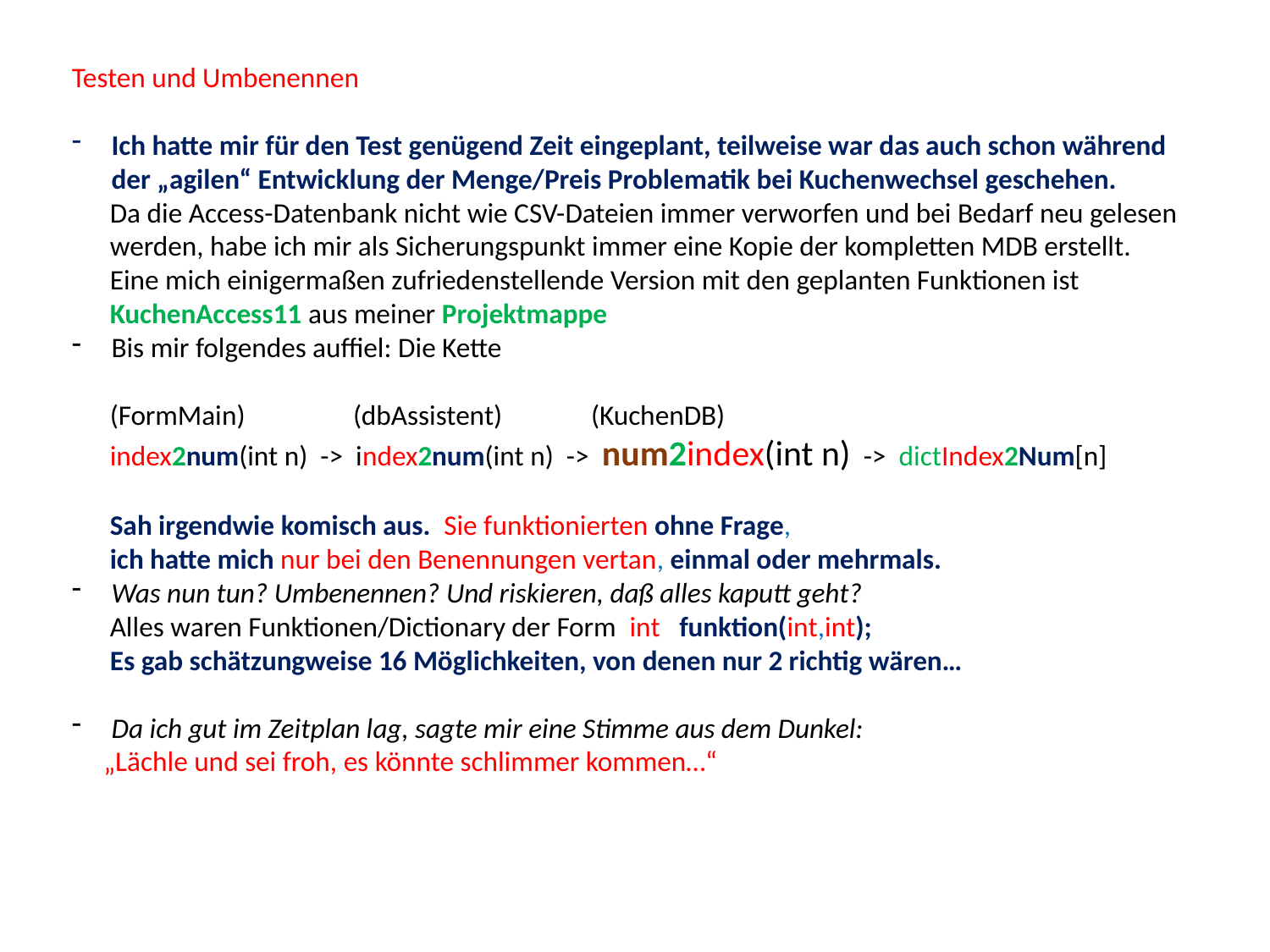

Testen und Umbenennen

Ich hatte mir für den Test genügend Zeit eingeplant, teilweise war das auch schon während der „agilen“ Entwicklung der Menge/Preis Problematik bei Kuchenwechsel geschehen.
      Da die Access-Datenbank nicht wie CSV-Dateien immer verworfen und bei Bedarf neu gelesen
      werden, habe ich mir als Sicherungspunkt immer eine Kopie der kompletten MDB erstellt.
      Eine mich einigermaßen zufriedenstellende Version mit den geplanten Funktionen ist
      KuchenAccess11 aus meiner Projektmappe
Bis mir folgendes auffiel: Die Kette

      (FormMain)                 (dbAssistent)              (KuchenDB)
      index2num(int n)  ->  index2num(int n)  ->  num2index(int n)  ->  dictIndex2Num[n]

      Sah irgendwie komisch aus.  Sie funktionierten ohne Frage,
      ich hatte mich nur bei den Benennungen vertan, einmal oder mehrmals.
Was nun tun? Umbenennen? Und riskieren, daß alles kaputt geht?
      Alles waren Funktionen/Dictionary der Form  int   funktion(int,int);
      Es gab schätzungweise 16 Möglichkeiten, von denen nur 2 richtig wären…

Da ich gut im Zeitplan lag, sagte mir eine Stimme aus dem Dunkel:
     „Lächle und sei froh, es könnte schlimmer kommen…“